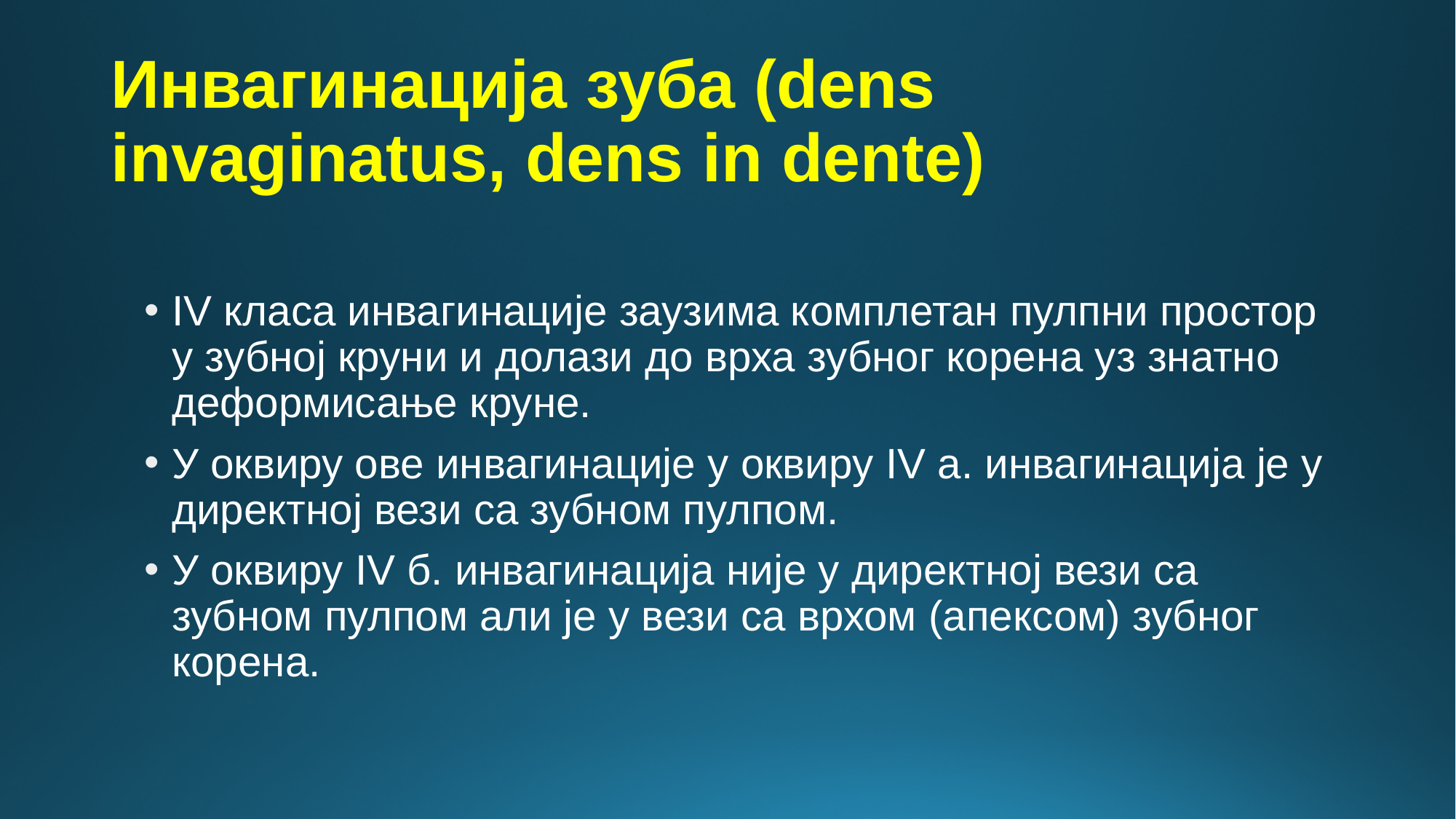

# Инвагинација зуба (dens invaginatus, dens in dente)

IV класа инвагинације заузима комплетан пулпни простор у зубној круни и долази до врха зубног корена уз знатно деформисање круне.
У оквиру ове инвагинације у оквиру IV a. инвагинација је у директној вези са зубном пулпом.
У оквиру IV б. инвагинација није у директној вези са зубном пулпом али је у вези са врхом (апексом) зубног корена.